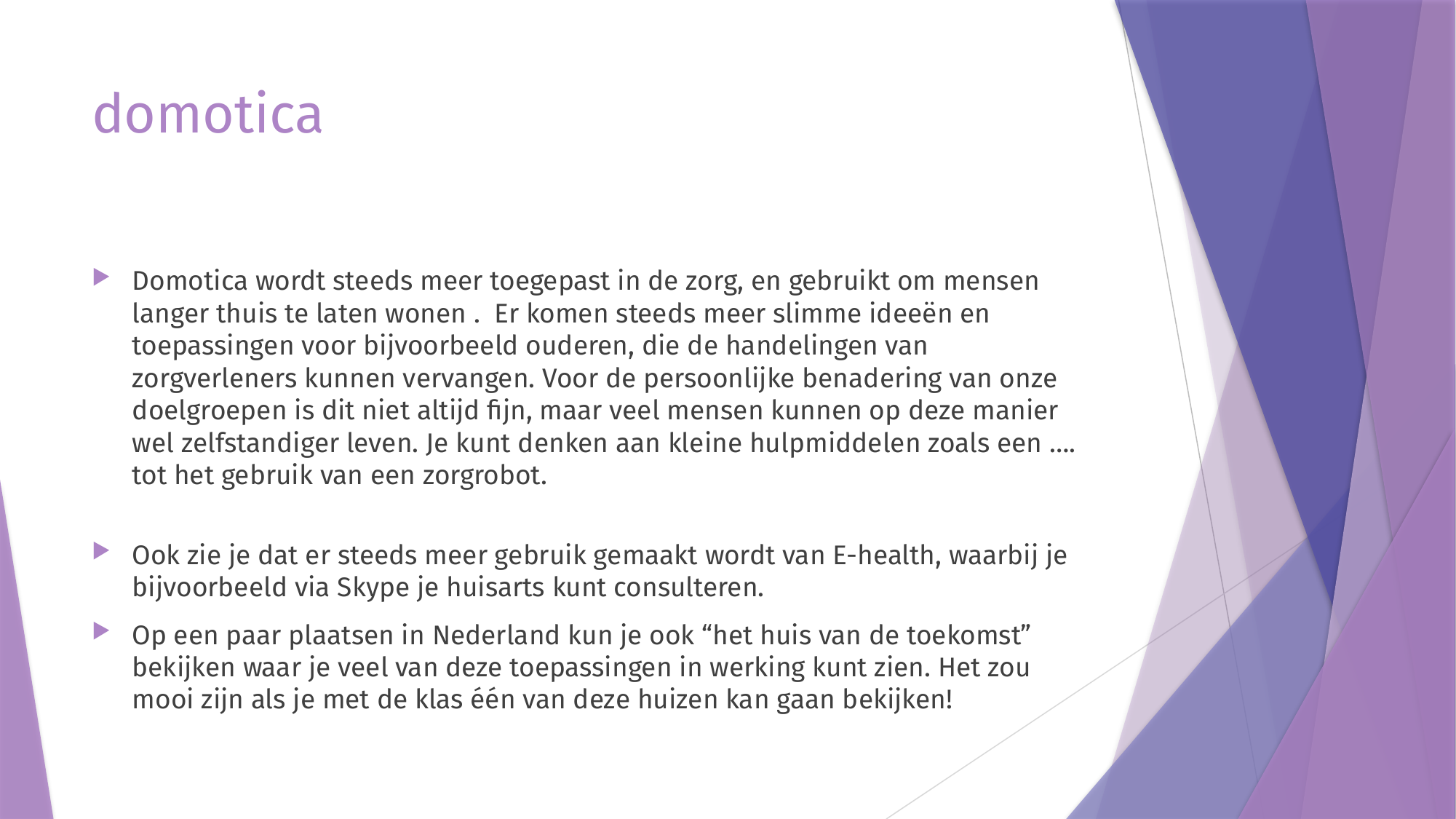

# domotica
Domotica wordt steeds meer toegepast in de zorg, en gebruikt om mensen langer thuis te laten wonen .  Er komen steeds meer slimme ideeën en toepassingen voor bijvoorbeeld ouderen, die de handelingen van zorgverleners kunnen vervangen. Voor de persoonlijke benadering van onze doelgroepen is dit niet altijd fijn, maar veel mensen kunnen op deze manier wel zelfstandiger leven. Je kunt denken aan kleine hulpmiddelen zoals een …. tot het gebruik van een zorgrobot.
Ook zie je dat er steeds meer gebruik gemaakt wordt van E-health, waarbij je bijvoorbeeld via Skype je huisarts kunt consulteren.
Op een paar plaatsen in Nederland kun je ook “het huis van de toekomst” bekijken waar je veel van deze toepassingen in werking kunt zien. Het zou mooi zijn als je met de klas één van deze huizen kan gaan bekijken!